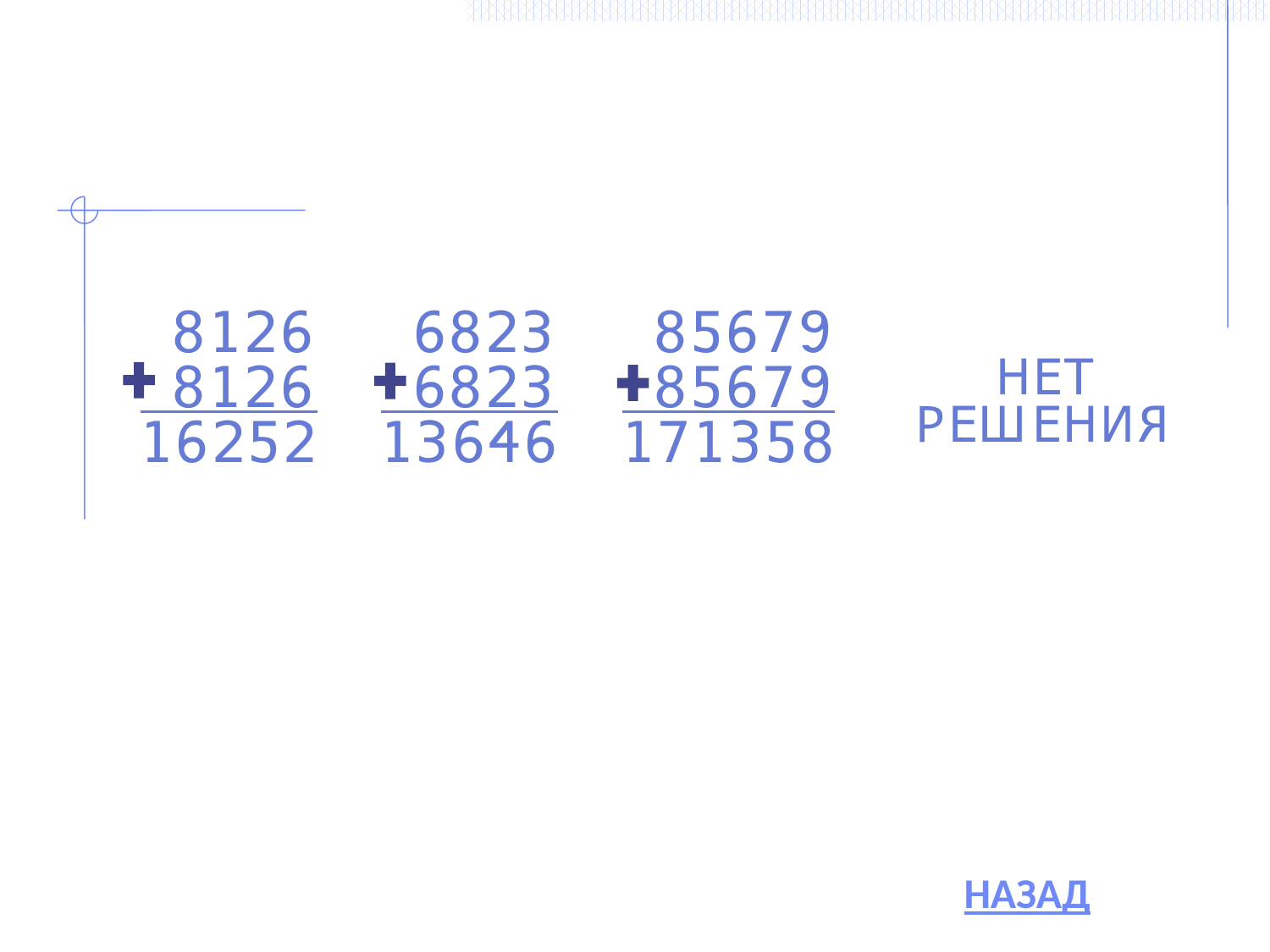

| 8126 8126 16252 | 6823 6823 13646 | 85679 85679 171358 | НЕТ РЕШЕНИЯ |
| --- | --- | --- | --- |

НАЗАД